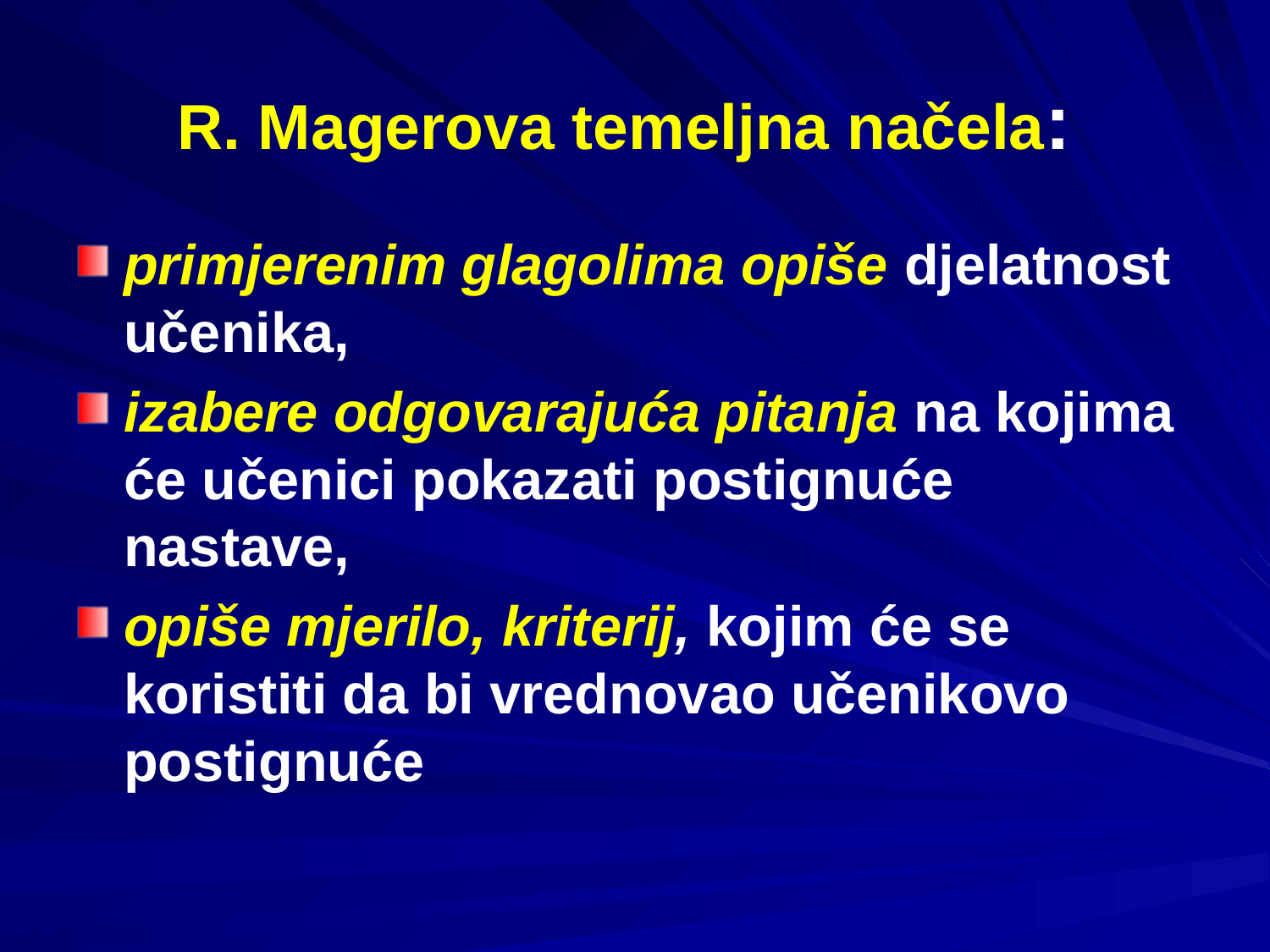

# R. Magerova temeljna načela:
primjerenim glagolima opiše djelatnost učenika,
izabere odgovarajuća pitanja na kojima će učenici pokazati postignuće nastave,
opiše mjerilo, kriterij, kojim će se koristiti da bi vrednovao učenikovo postignuće